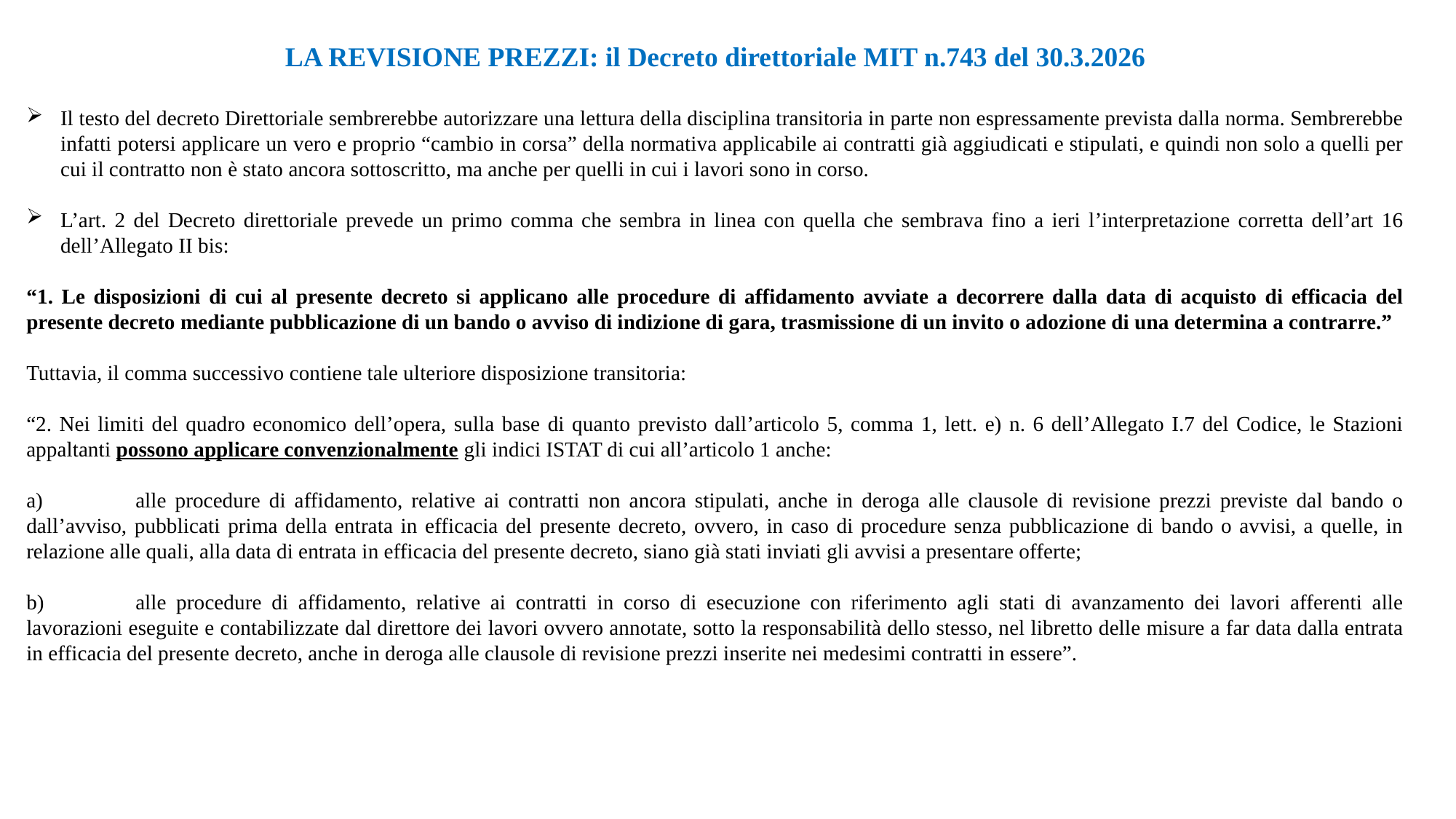

LA REVISIONE PREZZI: il Decreto direttoriale MIT n.743 del 30.3.2026

Il testo del decreto Direttoriale sembrerebbe autorizzare una lettura della disciplina transitoria in parte non espressamente prevista dalla norma. Sembrerebbe infatti potersi applicare un vero e proprio “cambio in corsa” della normativa applicabile ai contratti già aggiudicati e stipulati, e quindi non solo a quelli per cui il contratto non è stato ancora sottoscritto, ma anche per quelli in cui i lavori sono in corso.

L’art. 2 del Decreto direttoriale prevede un primo comma che sembra in linea con quella che sembrava fino a ieri l’interpretazione corretta dell’art 16 dell’Allegato II bis:

“1. Le disposizioni di cui al presente decreto si applicano alle procedure di affidamento avviate a decorrere dalla data di acquisto di efficacia del presente decreto mediante pubblicazione di un bando o avviso di indizione di gara, trasmissione di un invito o adozione di una determina a contrarre.”

Tuttavia, il comma successivo contiene tale ulteriore disposizione transitoria:

“2. Nei limiti del quadro economico dell’opera, sulla base di quanto previsto dall’articolo 5, comma 1, lett. e) n. 6 dell’Allegato I.7 del Codice, le Stazioni appaltanti possono applicare convenzionalmente gli indici ISTAT di cui all’articolo 1 anche:

a)	alle procedure di affidamento, relative ai contratti non ancora stipulati, anche in deroga alle clausole di revisione prezzi previste dal bando o dall’avviso, pubblicati prima della entrata in efficacia del presente decreto, ovvero, in caso di procedure senza pubblicazione di bando o avvisi, a quelle, in relazione alle quali, alla data di entrata in efficacia del presente decreto, siano già stati inviati gli avvisi a presentare offerte;

b)	alle procedure di affidamento, relative ai contratti in corso di esecuzione con riferimento agli stati di avanzamento dei lavori afferenti alle lavorazioni eseguite e contabilizzate dal direttore dei lavori ovvero annotate, sotto la responsabilità dello stesso, nel libretto delle misure a far data dalla entrata in efficacia del presente decreto, anche in deroga alle clausole di revisione prezzi inserite nei medesimi contratti in essere”.